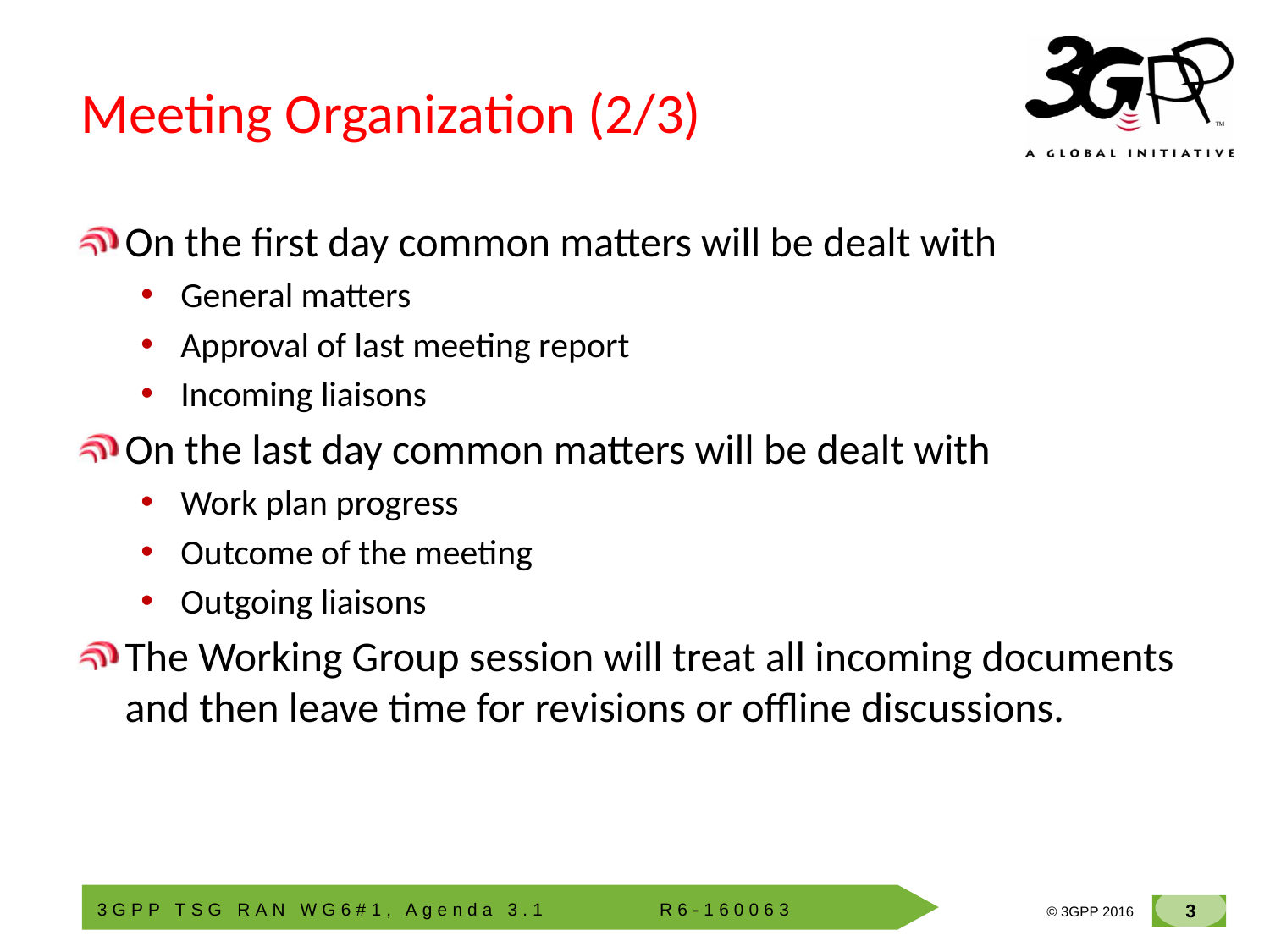

# Meeting Organization (2/3)
On the first day common matters will be dealt with
General matters
Approval of last meeting report
Incoming liaisons
On the last day common matters will be dealt with
Work plan progress
Outcome of the meeting
Outgoing liaisons
The Working Group session will treat all incoming documents and then leave time for revisions or offline discussions.